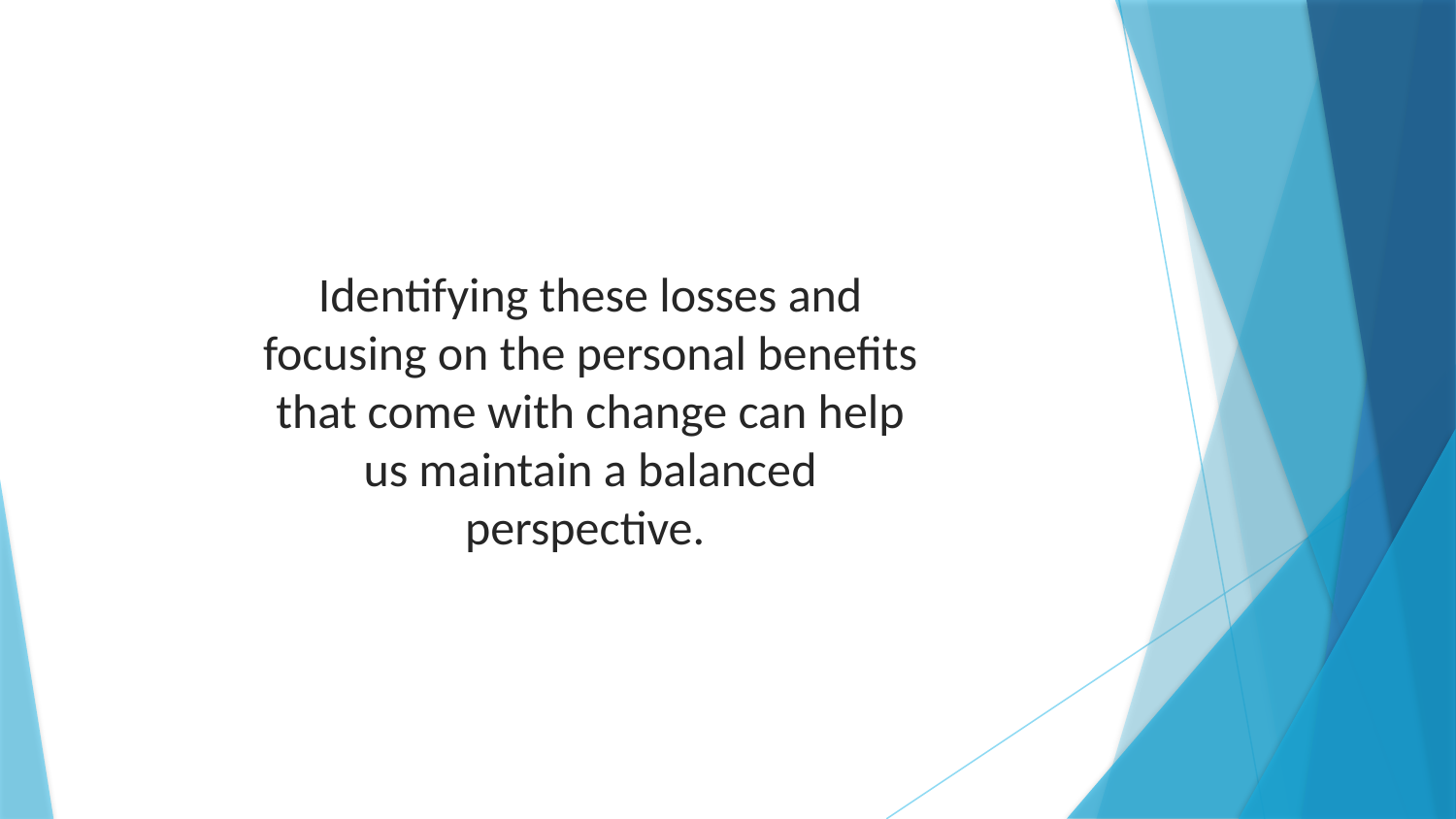

Identifying these losses and focusing on the personal benefits that come with change can help us maintain a balanced perspective.